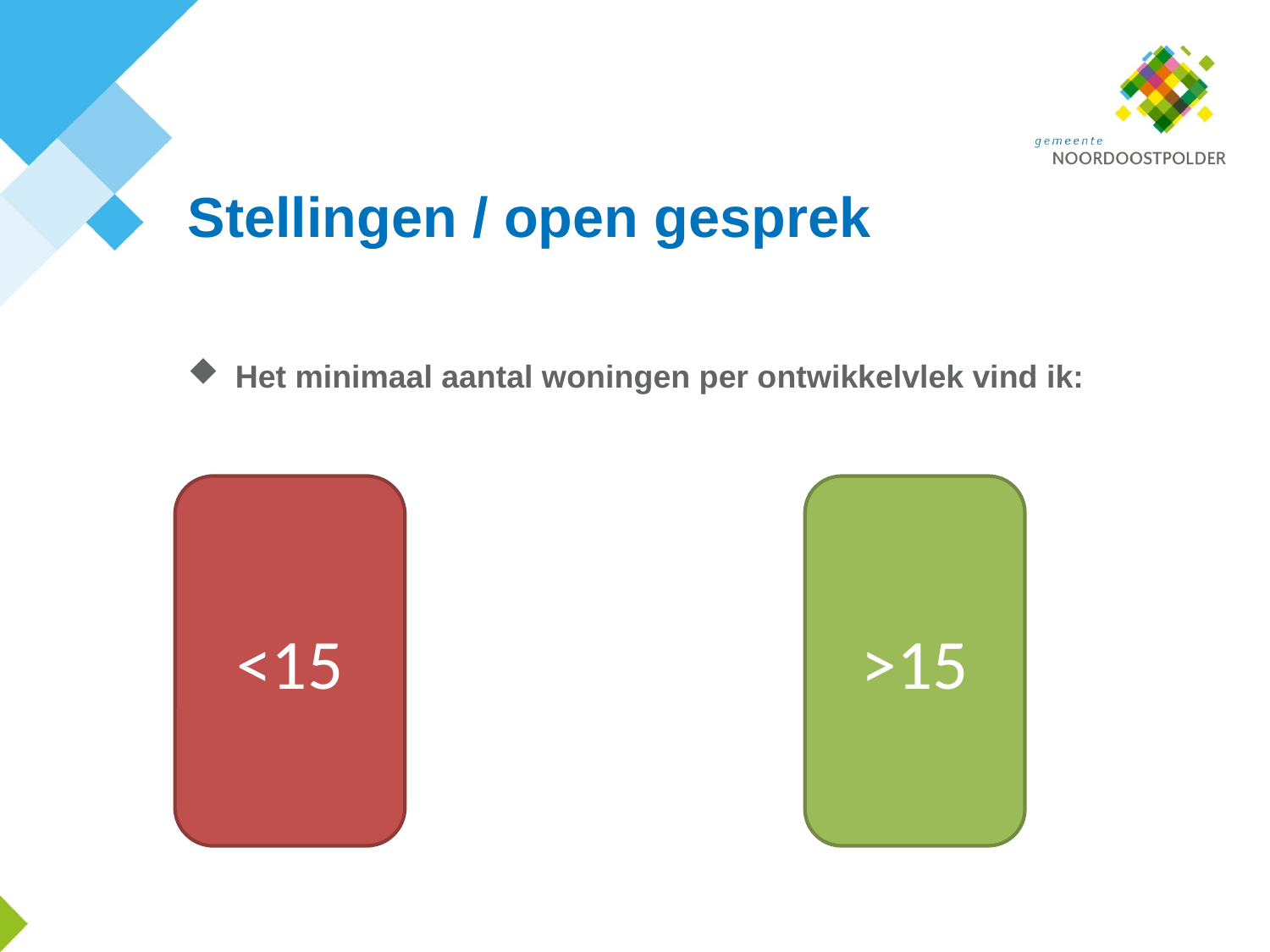

# Stellingen / open gesprek
Het minimaal aantal woningen per ontwikkelvlek vind ik:
<15
>15